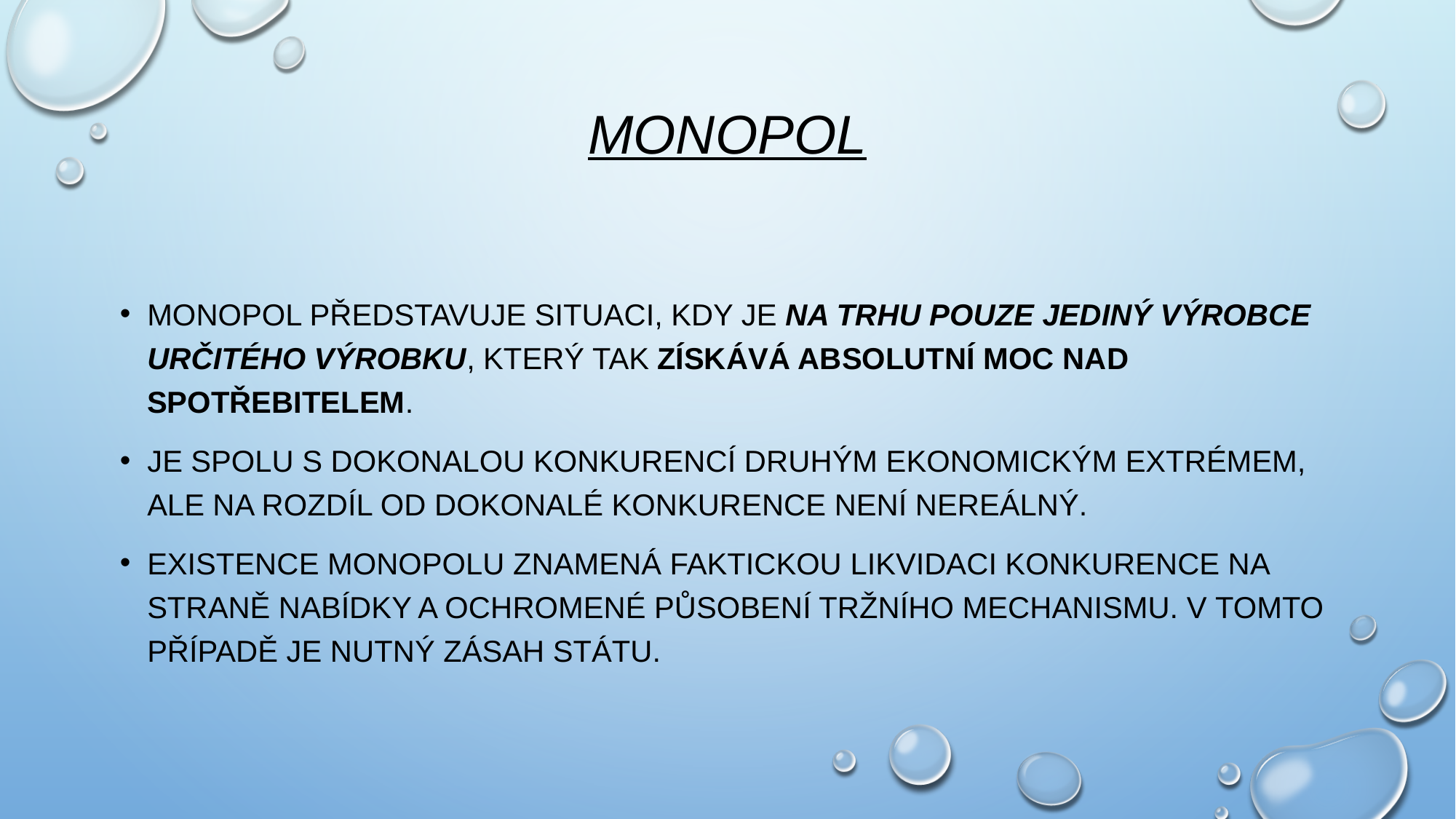

# Monopol
Monopol představuje situaci, kdy je na trhu pouze jediný výrobce určitého výrobku, který tak získává absolutní moc nad spotřebitelem.
Je spolu s dokonalou konkurencí druhým ekonomickým extrémem, ale na rozdíl od dokonalé konkurence není nereálný.
Existence monopolu znamená faktickou likvidaci konkurence na straně nabídky a ochromené působení tržního mechanismu. V tomto případě je nutný zásah státu.